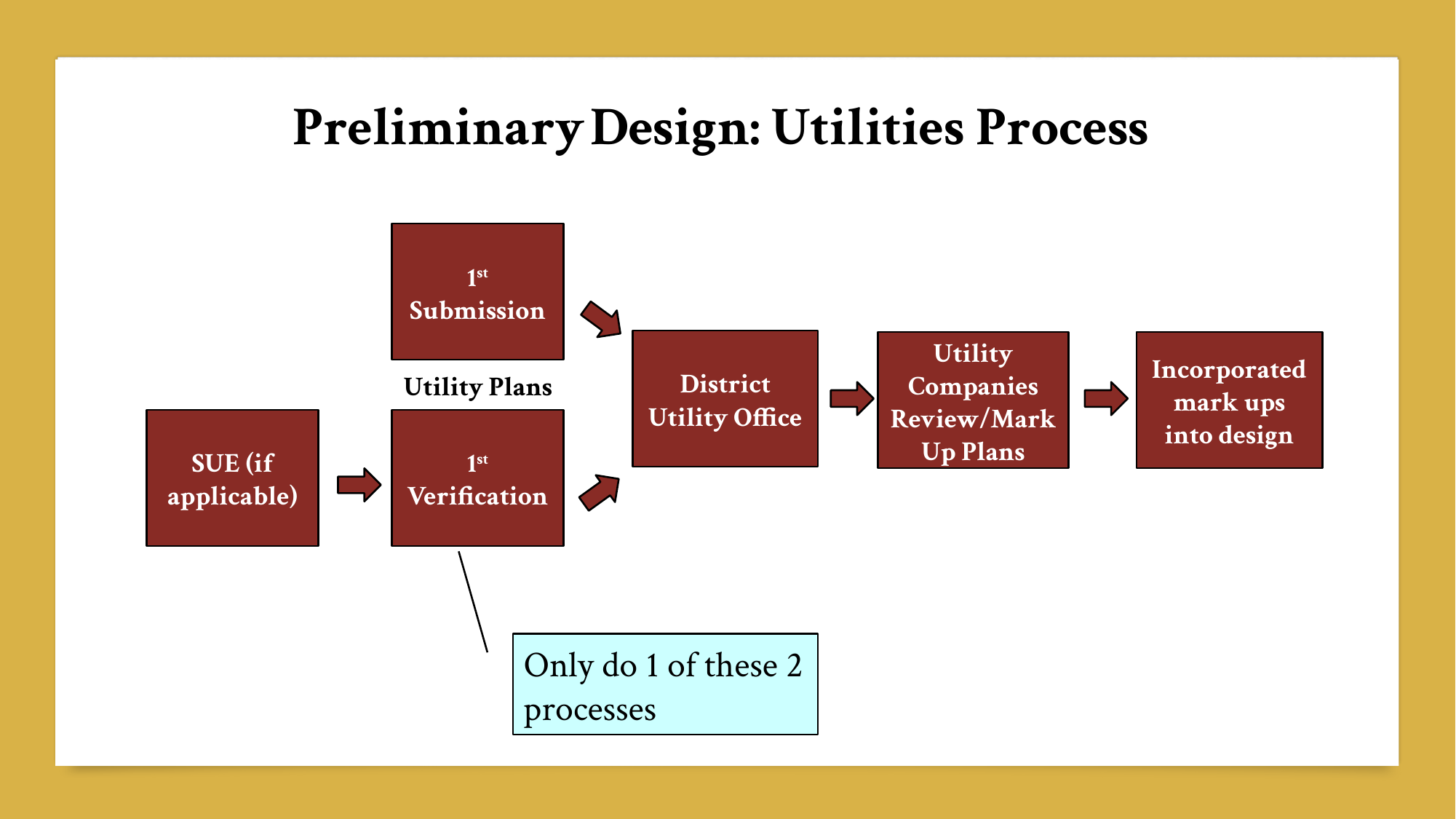

Preliminary Design: Utilities Process
1st Submission

District Utility Office
Utility Companies Review/Mark Up Plans
Incorporated mark ups into design
Utility Plans

SUE (if applicable)
1st Verification

Only do 1 of these 2 processes